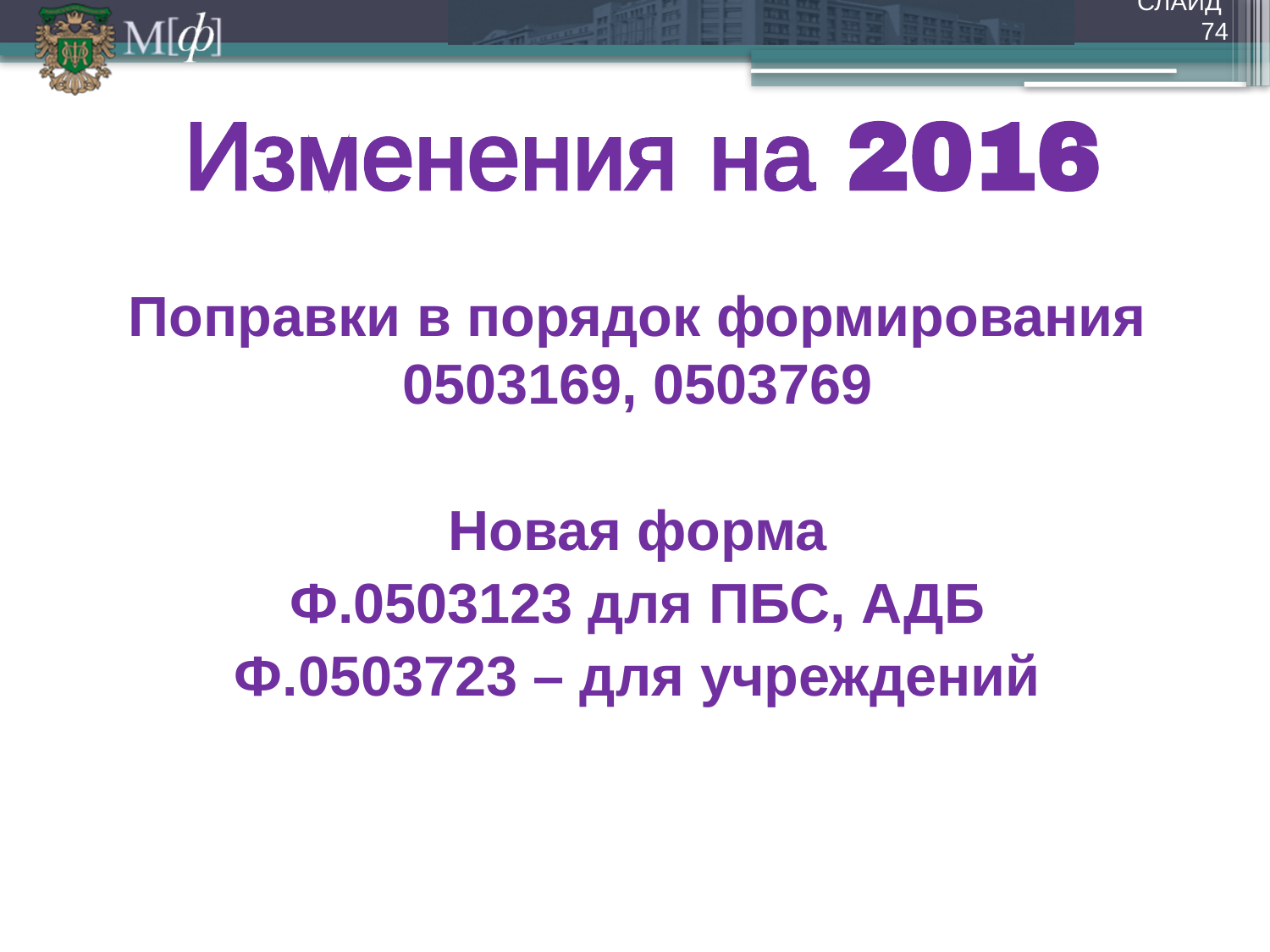

СЛАЙД 74
# Изменения на 2016

Поправки в порядок формирования 0503169, 0503769

Новая форма
Ф.0503123 для ПБС, АДБ
Ф.0503723 – для учреждений